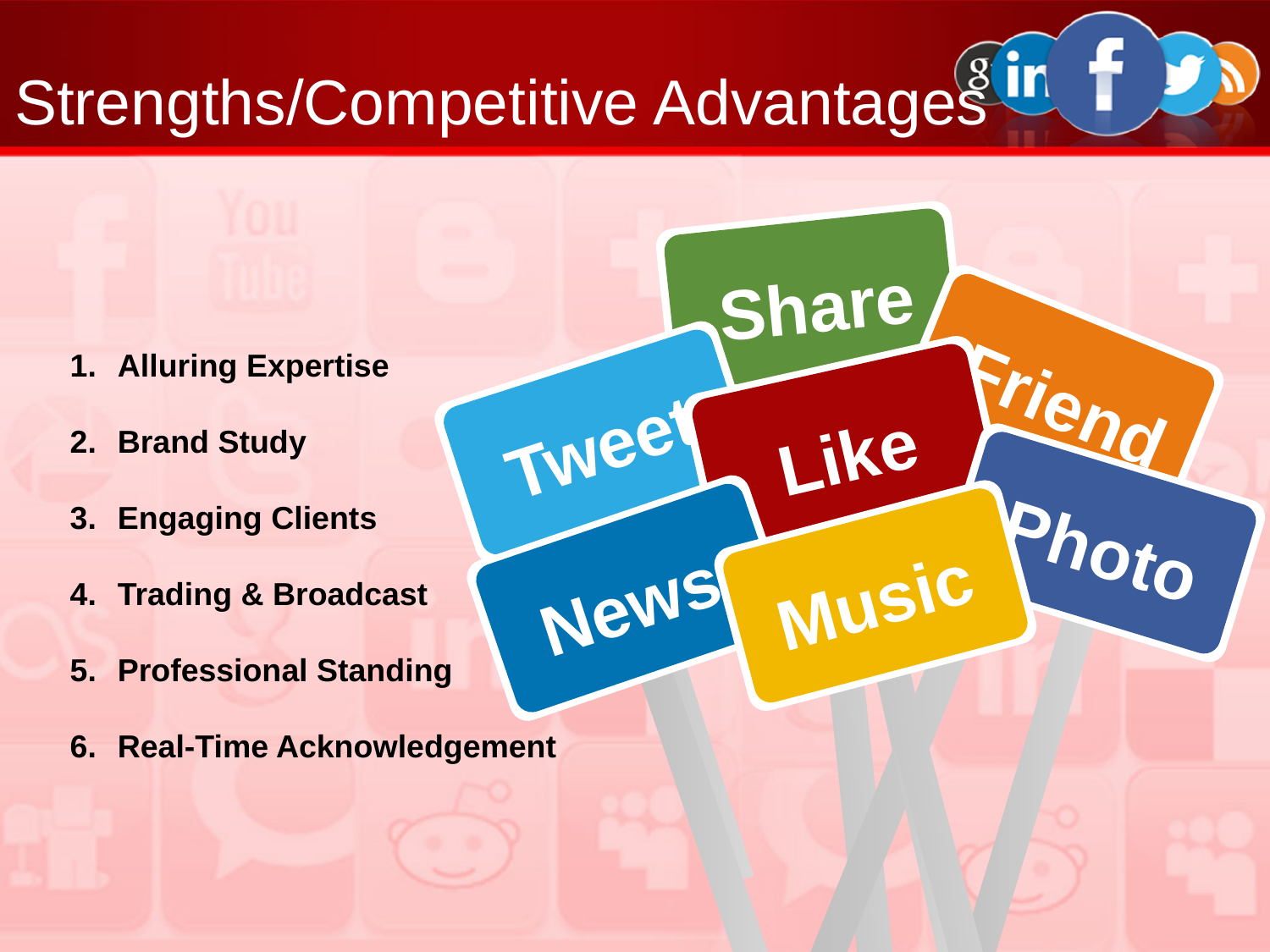

Strengths/Competitive Advantages

Share

Friend

Tweet

Like

Photo

News

Music
Alluring Expertise

Brand Study

Engaging Clients

Trading & Broadcast

Professional Standing

Real-Time Acknowledgement